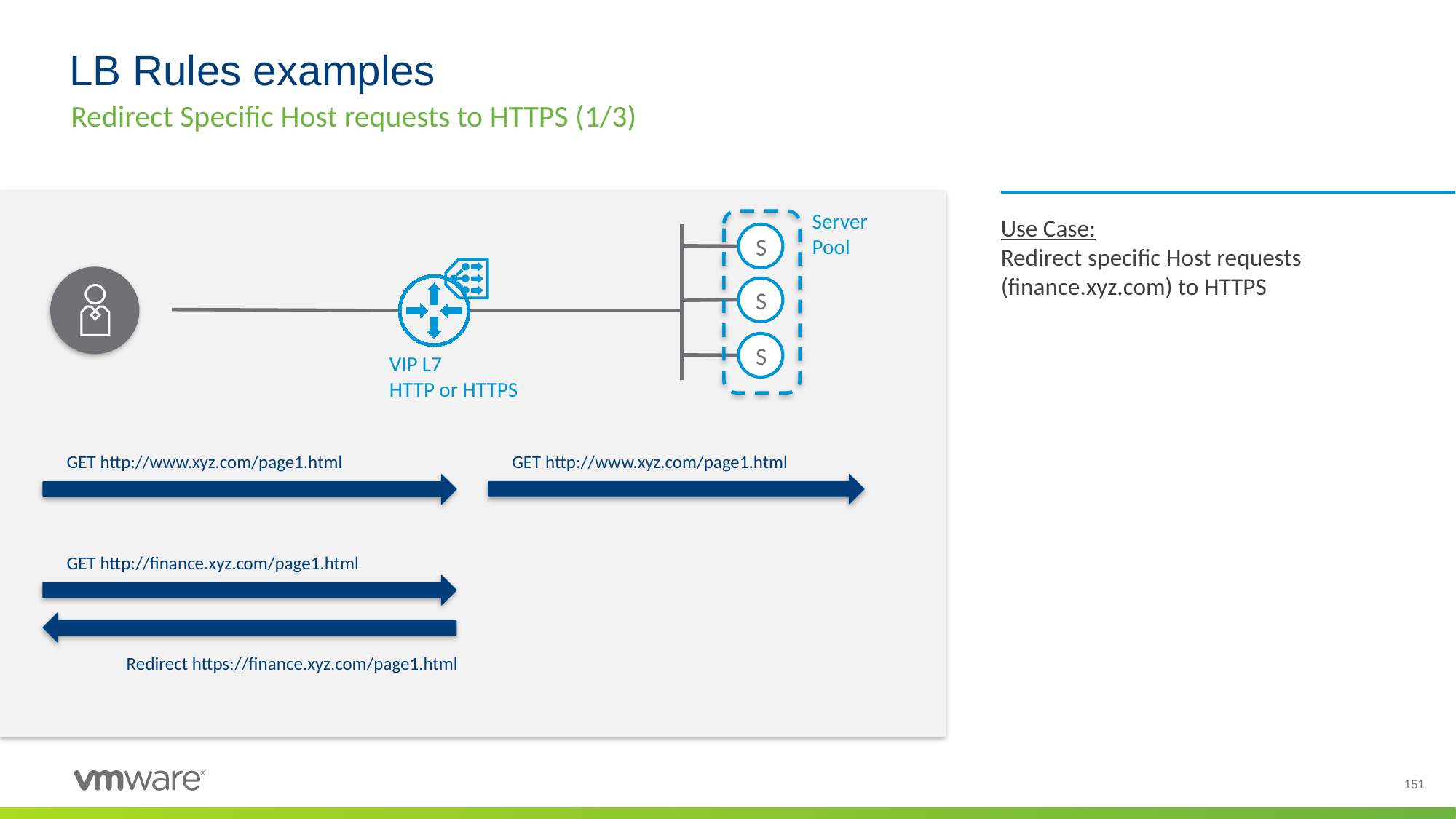

# LB Rules examples
Redirect Specific Host requests to HTTPS (1/3)
Use Case:
Redirect specific Host requests (finance.xyz.com) to HTTPS

Server Pool

S

S
S
VIP L7
HTTP or HTTPS
GET http://www.xyz.com/page1.html
GET http://www.xyz.com/page1.html

GET http://finance.xyz.com/page1.html

Redirect https://finance.xyz.com/page1.html